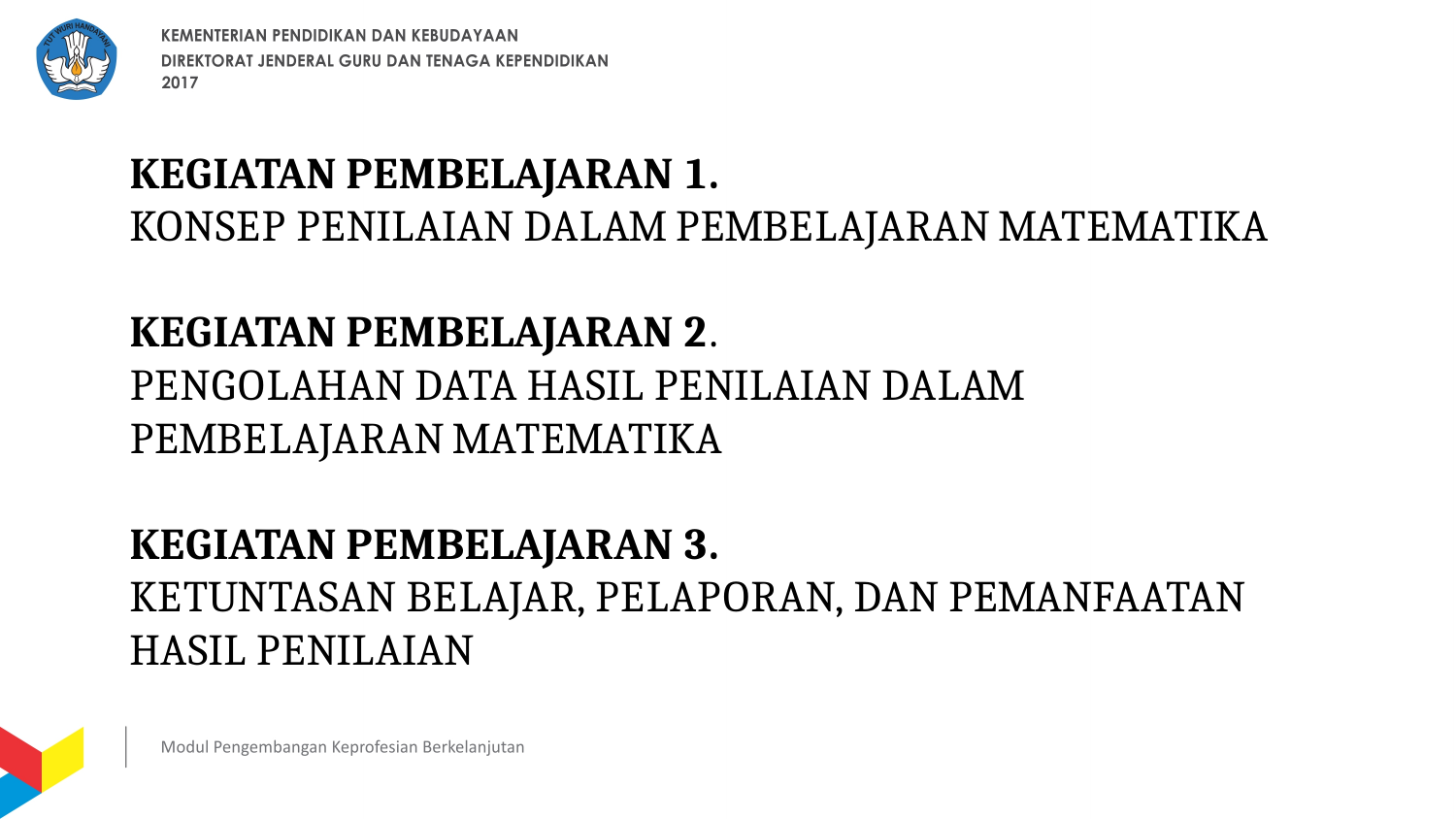

# KEGIATAN PEMBELAJARAN 1. Konsep Penilaian dalam Pembelajaran Matematika KEGIATAN PEMBELAJARAN 2. Pengolahan Data Hasil Penilaian dalam Pembelajaran Matematika KEGIATAN PEMBELAJARAN 3. Ketuntasan Belajar, Pelaporan, dan Pemanfaatan Hasil Penilaian